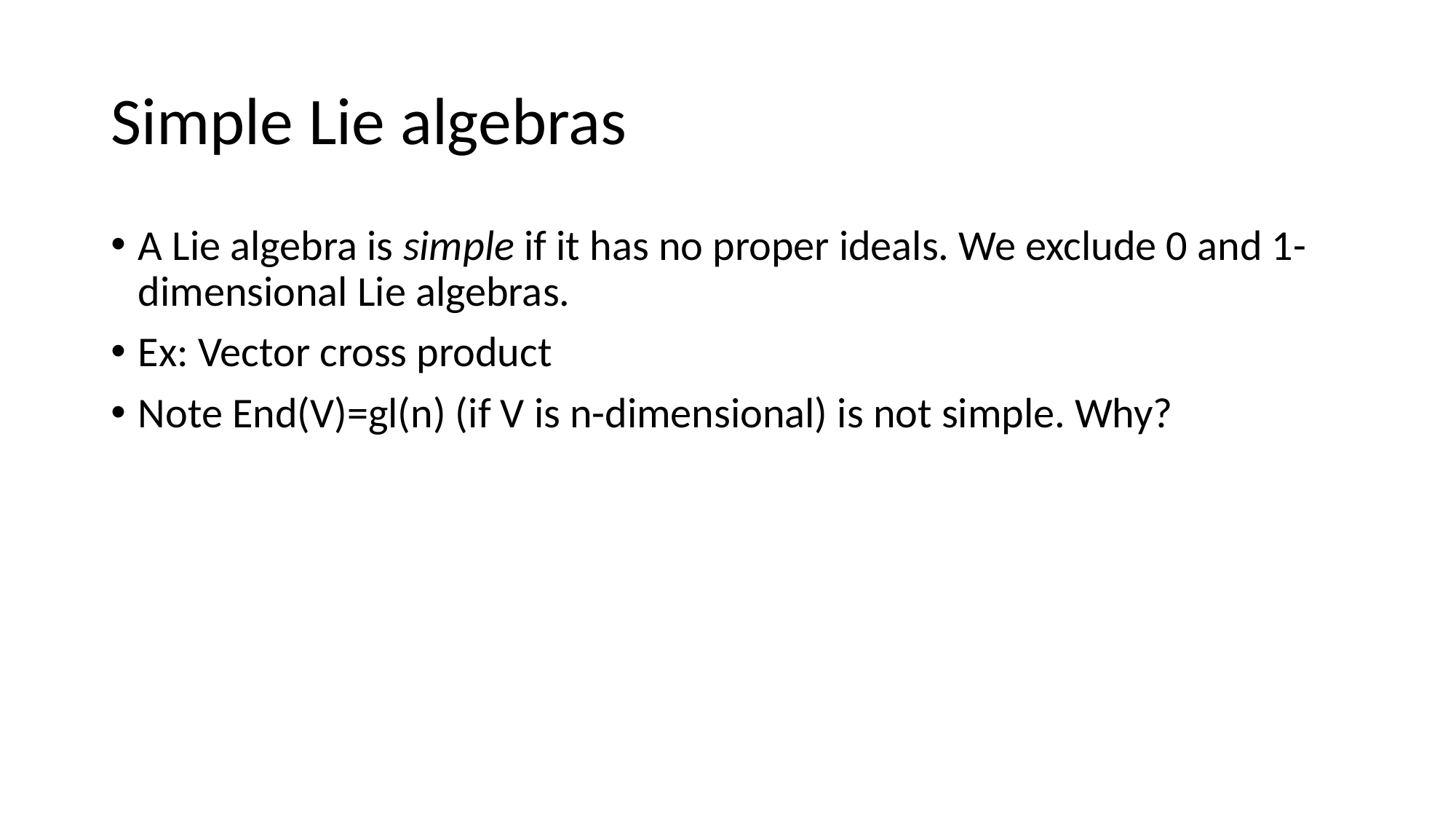

# Simple Lie algebras
A Lie algebra is simple if it has no proper ideals. We exclude 0 and 1-dimensional Lie algebras.
Ex: Vector cross product
Note End(V)=gl(n) (if V is n-dimensional) is not simple. Why?